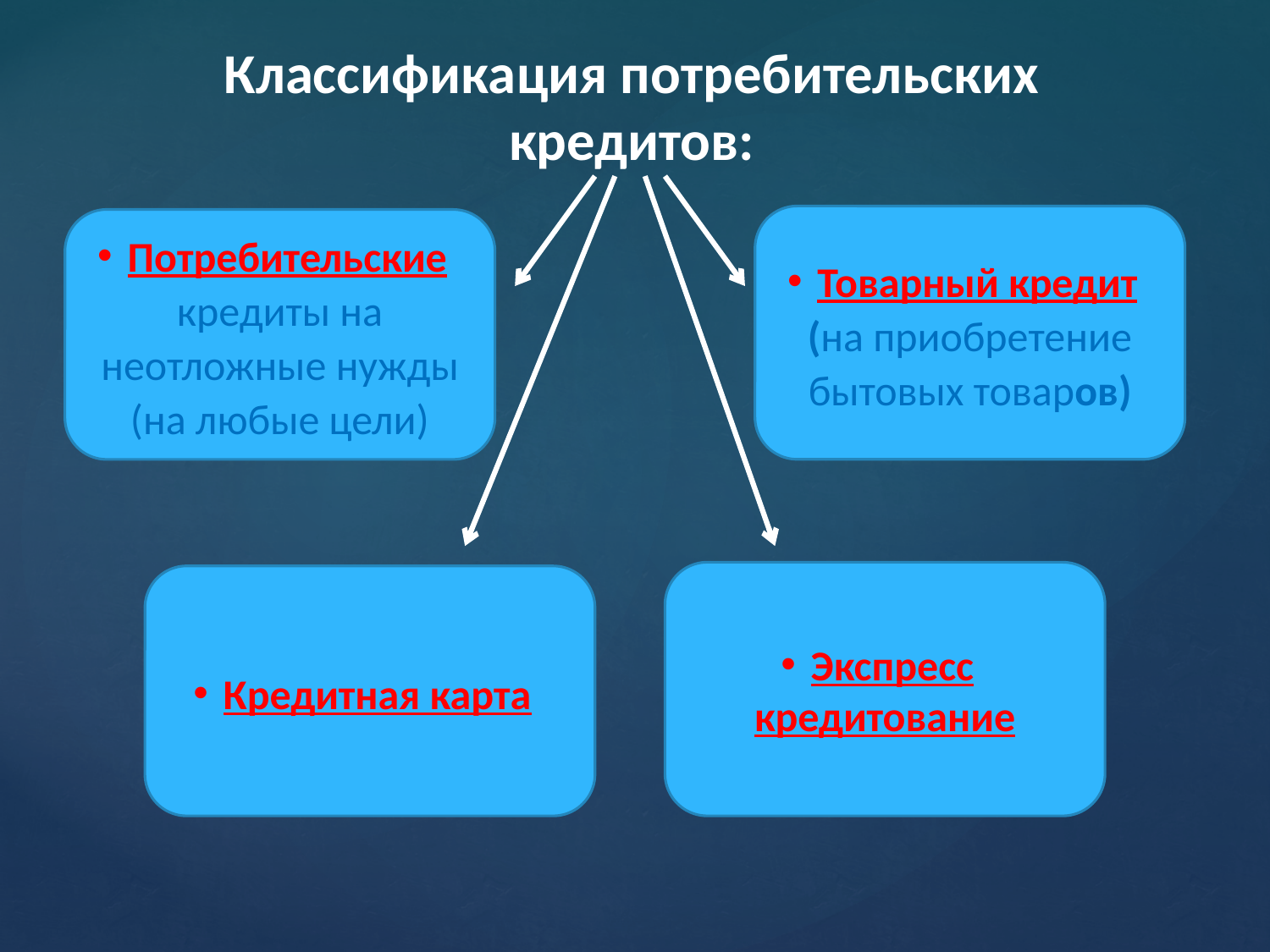

# Классификация потребительских кредитов:

Товарный кредит (на приобретение бытовых товаров)
Потребительские кредиты на неотложные нужды (на любые цели)
Экспресс кредитование
Кредитная карта